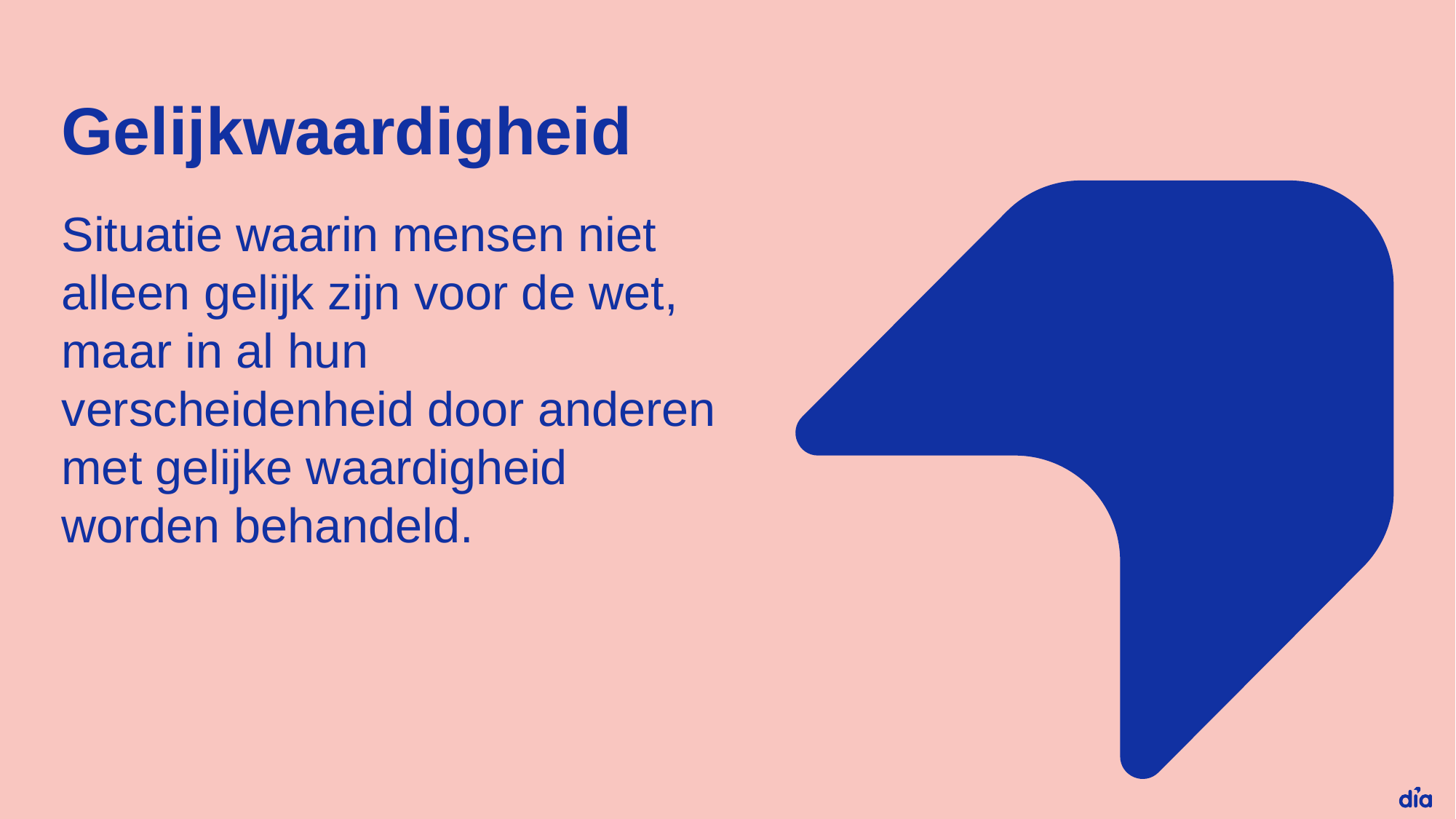

# Gelijkwaardigheid

Situatie waarin mensen niet alleen gelijk zijn voor de wet, maar in al hun verscheidenheid door anderen met gelijke waardigheid worden behandeld.